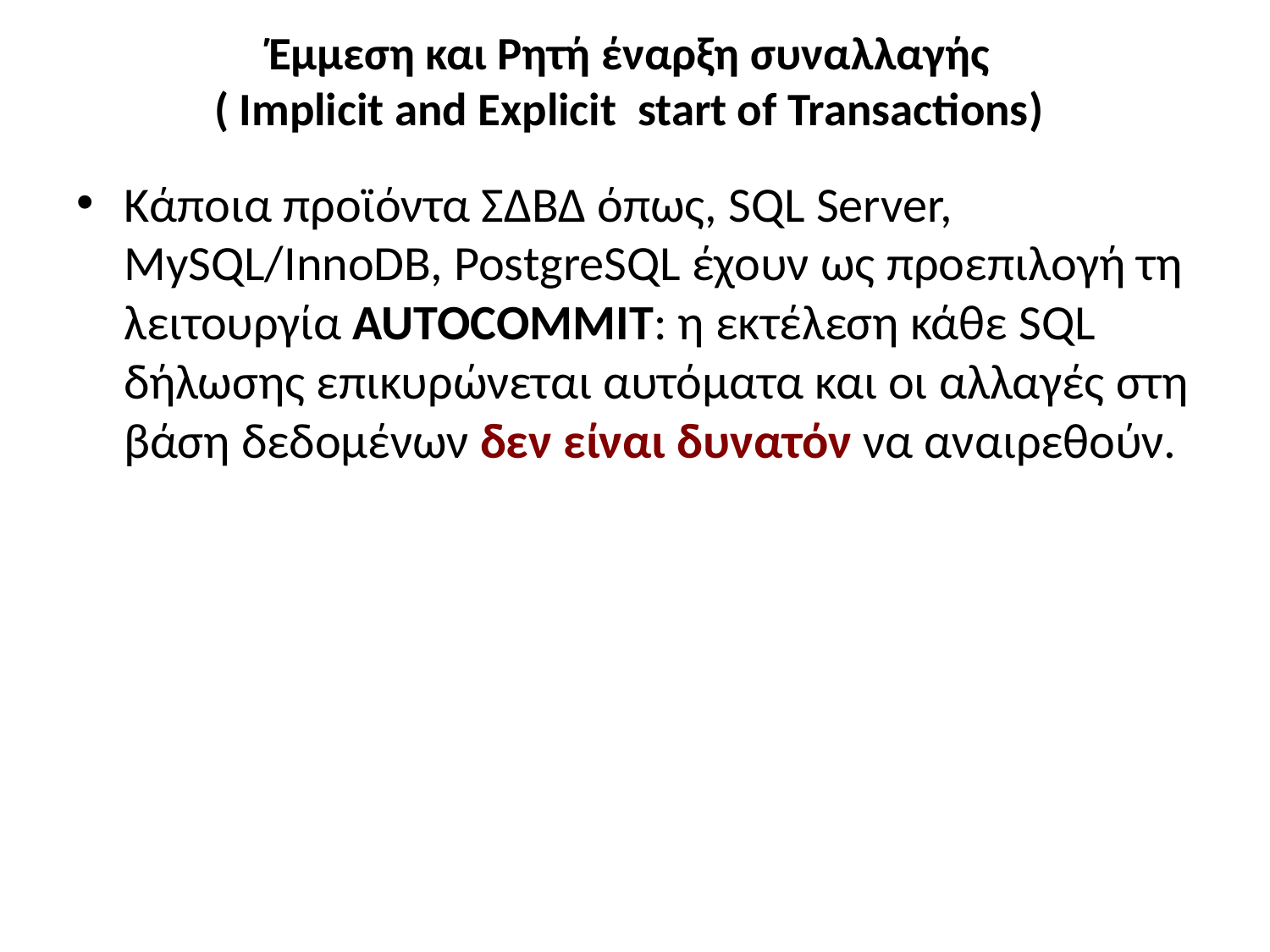

# Έμμεση και Ρητή έναρξη συναλλαγής ( Implicit and Explicit  start of Transactions)
Κάποια προϊόντα ΣΔΒΔ όπως, SQL Server, MySQL/InnoDB, PostgreSQL έχουν ως προεπιλογή τη λειτουργία AUTOCOMMIT: η εκτέλεση κάθε SQL δήλωσης επικυρώνεται αυτόματα και οι αλλαγές στη βάση δεδομένων δεν είναι δυνατόν να αναιρεθούν.